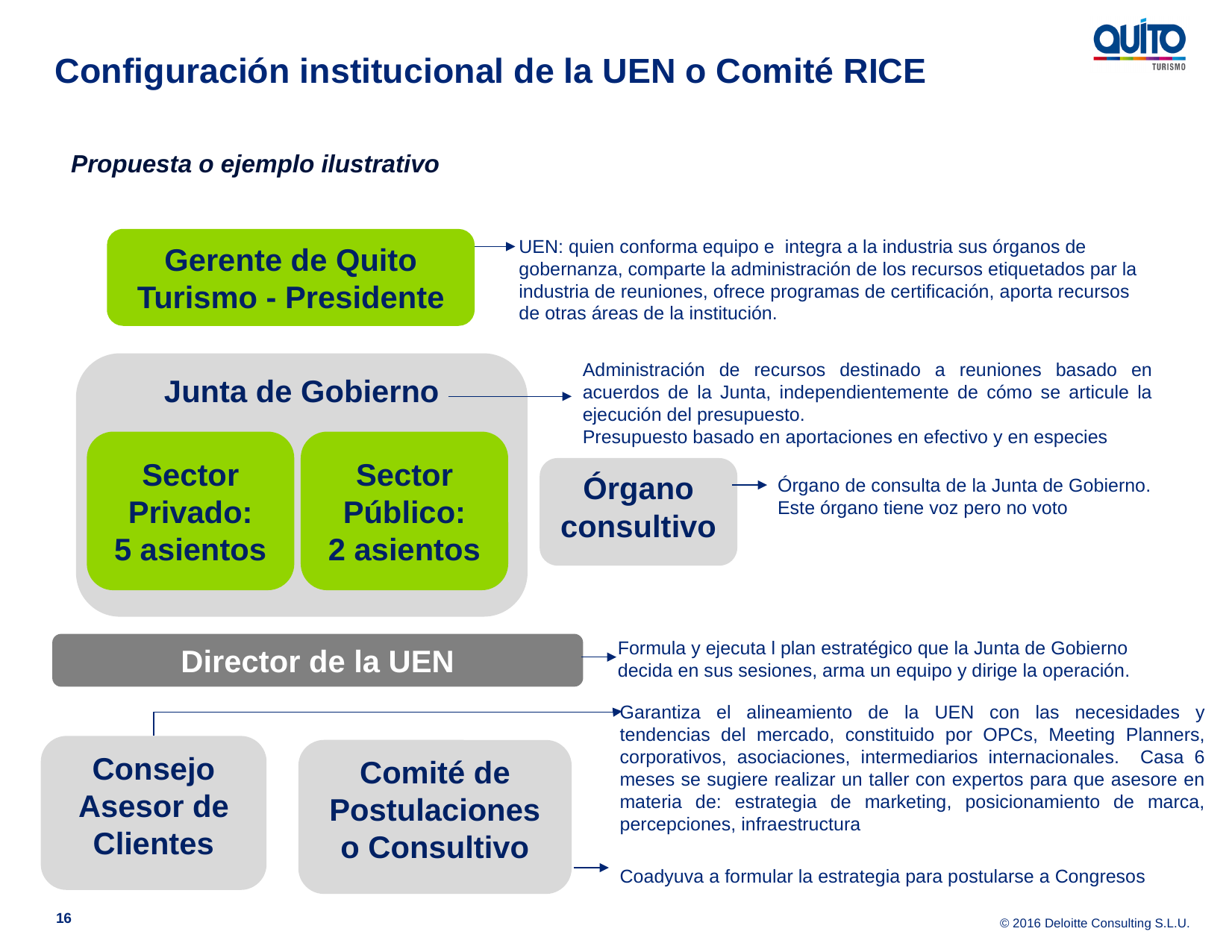

# Configuración institucional de la UEN o Comité RICE
Propuesta o ejemplo ilustrativo
Gerente de Quito Turismo - Presidente
UEN: quien conforma equipo e  integra a la industria sus órganos de gobernanza, comparte la administración de los recursos etiquetados par la industria de reuniones, ofrece programas de certificación, aporta recursos de otras áreas de la institución.
Administración de recursos destinado a reuniones basado en acuerdos de la Junta, independientemente de cómo se articule la ejecución del presupuesto.
Presupuesto basado en aportaciones en efectivo y en especies
Junta de Gobierno
Sector
Privado:
5 asientos
Sector Público:
2 asientos
Órgano consultivo
Órgano de consulta de la Junta de Gobierno. Este órgano tiene voz pero no voto
Formula y ejecuta l plan estratégico que la Junta de Gobierno decida en sus sesiones, arma un equipo y dirige la operación.
Director de la UEN
Garantiza el alineamiento de la UEN con las necesidades y tendencias del mercado, constituido por OPCs, Meeting Planners, corporativos, asociaciones, intermediarios internacionales.  Casa 6 meses se sugiere realizar un taller con expertos para que asesore en materia de: estrategia de marketing, posicionamiento de marca, percepciones, infraestructura
Consejo Asesor de Clientes
Comité de Postulaciones o Consultivo
Coadyuva a formular la estrategia para postularse a Congresos
16